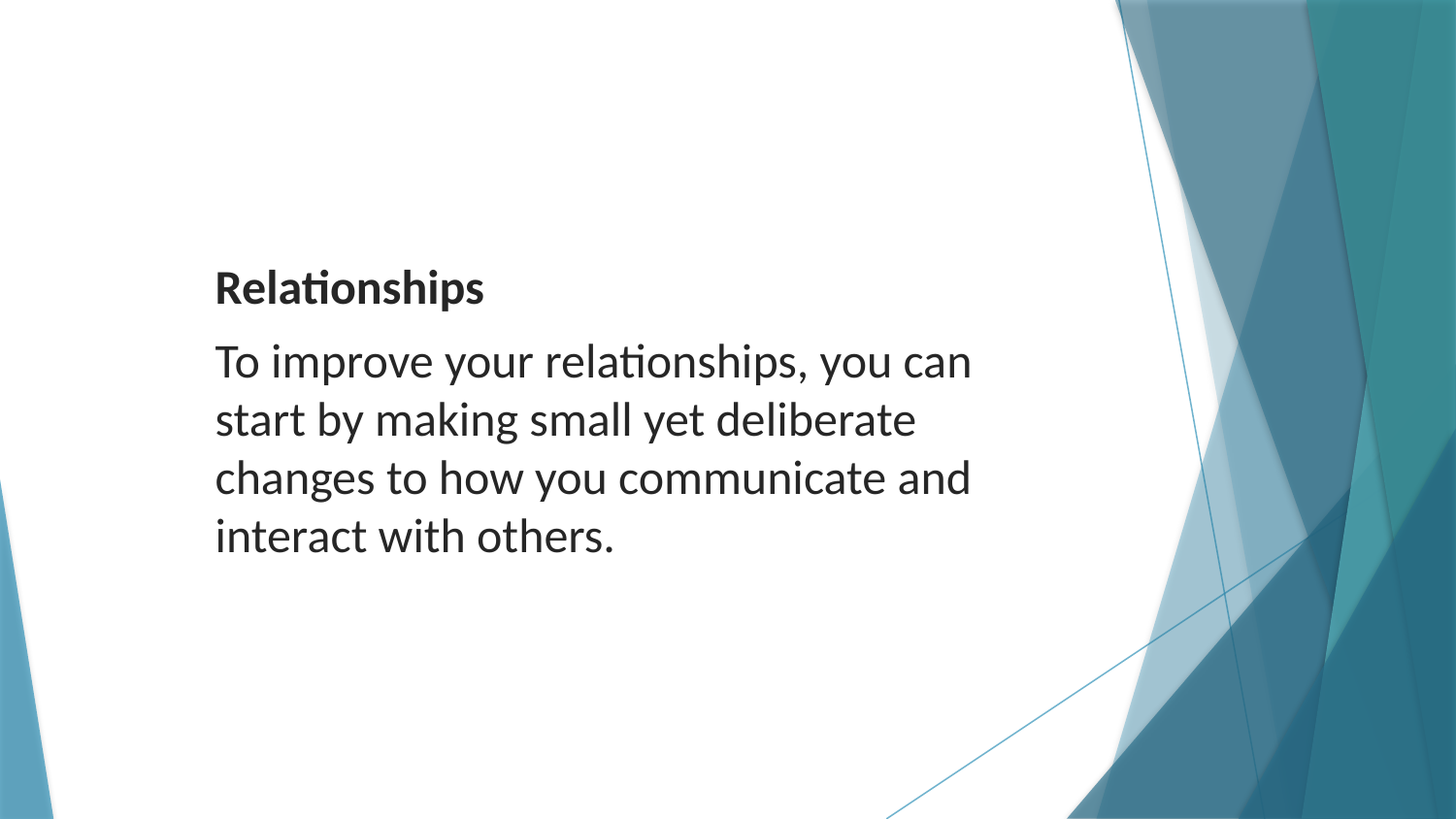

Relationships
To improve your relationships, you can start by making small yet deliberate changes to how you communicate and interact with others.